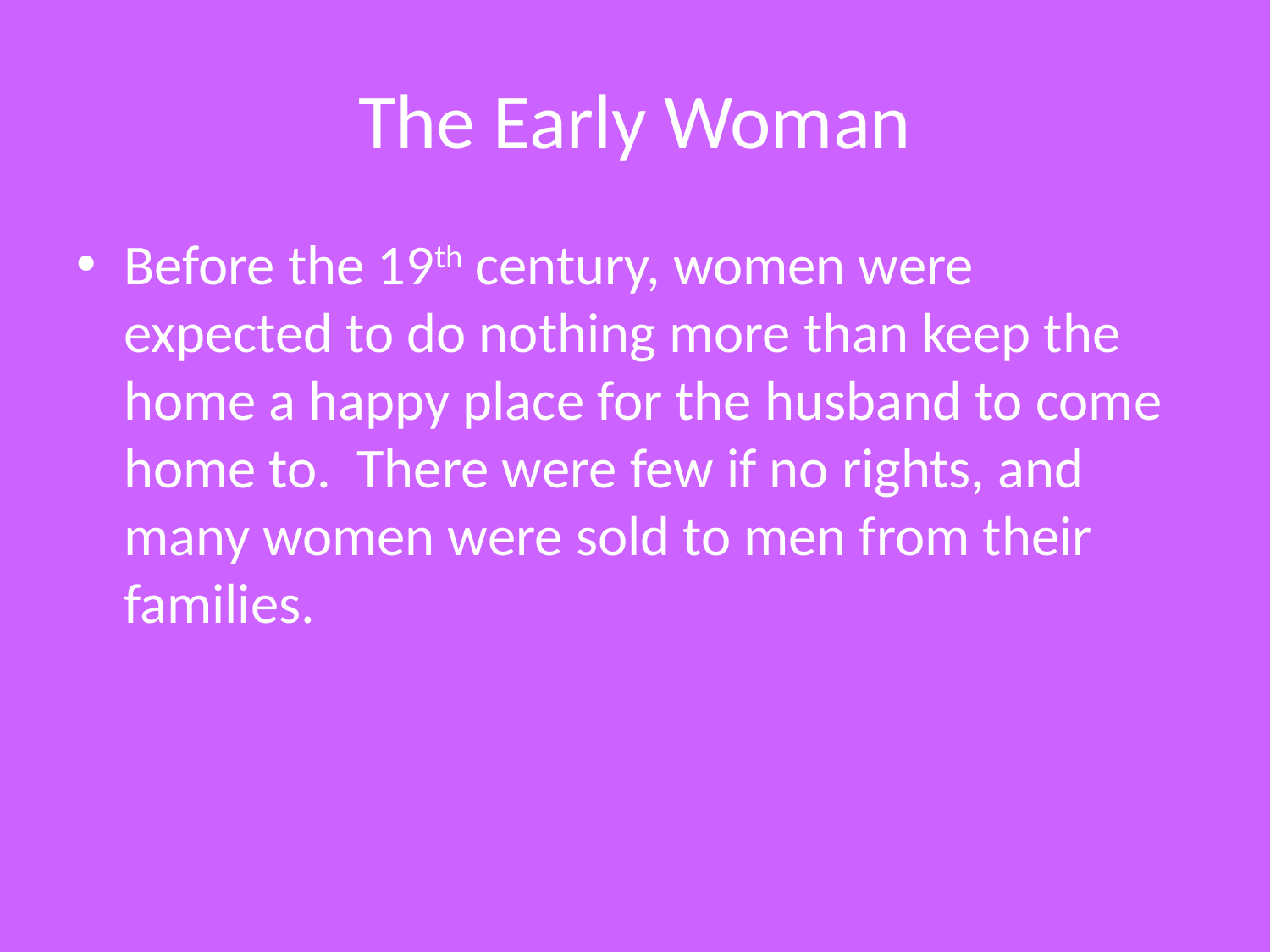

# The Early Woman
Before the 19th century, women were expected to do nothing more than keep the home a happy place for the husband to come home to.  There were few if no rights, and many women were sold to men from their families.